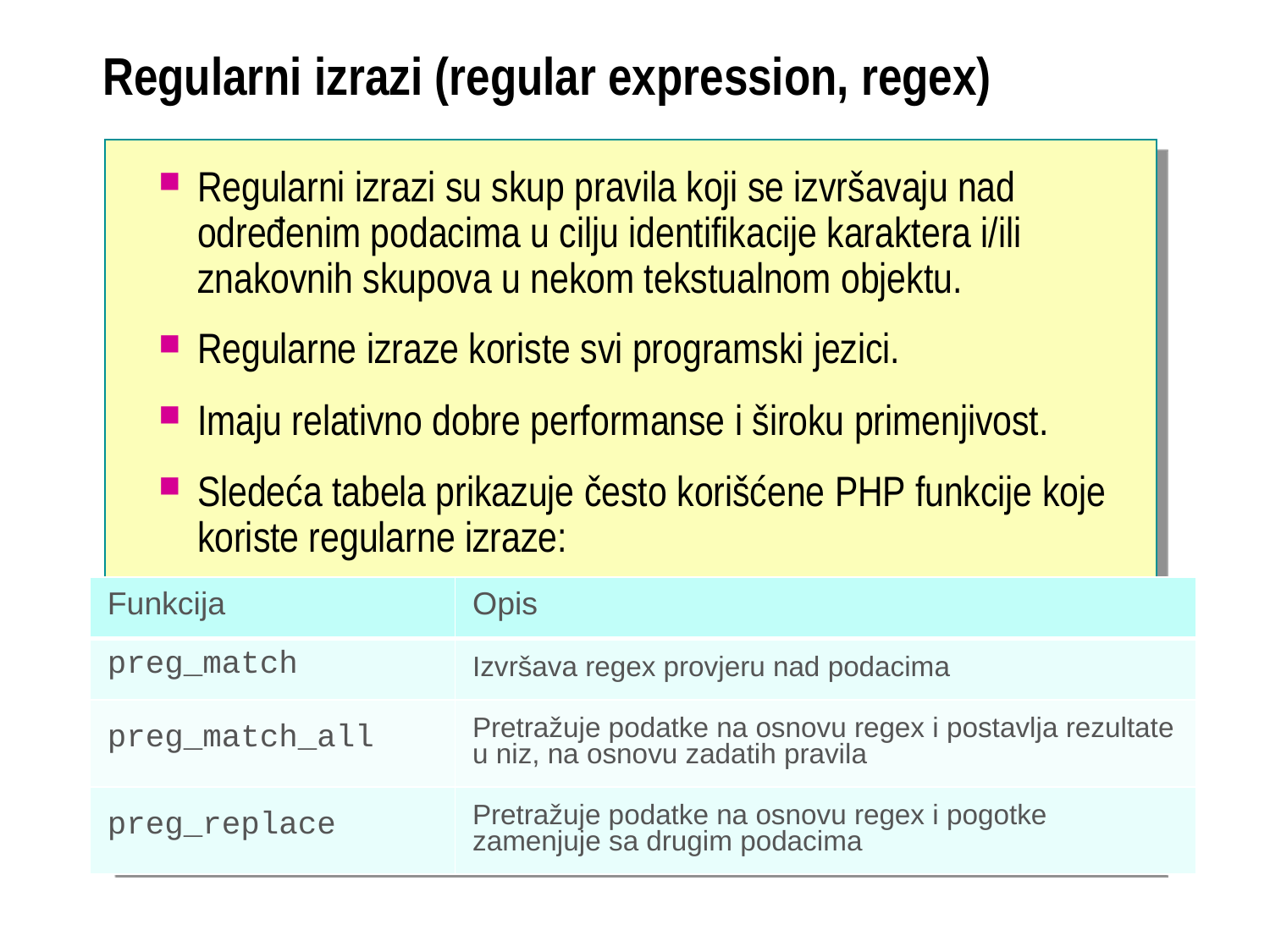

# Regularni izrazi (regular expression, regex)
Regularni izrazi su skup pravila koji se izvršavaju nad određenim podacima u cilju identifikacije karaktera i/ili znakovnih skupova u nekom tekstualnom objektu.
Regularne izraze koriste svi programski jezici.
Imaju relativno dobre performanse i široku primenjivost.
Sledeća tabela prikazuje često korišćene PHP funkcije koje koriste regularne izraze:

| Funkcija | Opis |
| --- | --- |
| preg\_match | Izvršava regex provjeru nad podacima |
| preg\_match\_all | Pretražuje podatke na osnovu regex i postavlja rezultate u niz, na osnovu zadatih pravila |
| preg\_replace | Pretražuje podatke na osnovu regex i pogotke zamenjuje sa drugim podacima |